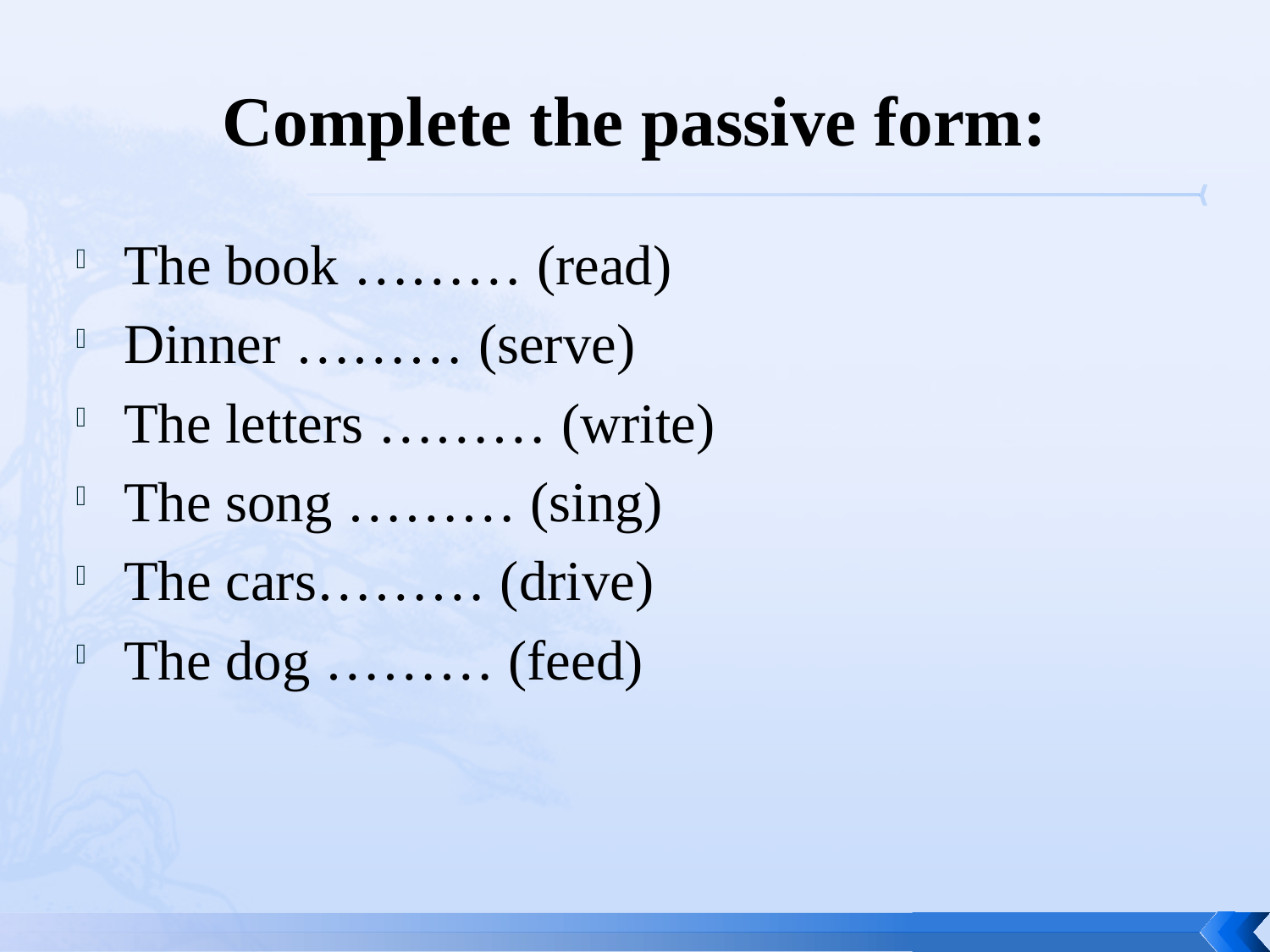

# Complete the passive form:
The book ……… (read)
Dinner ……… (serve)
The letters ……… (write)
The song ……… (sing)
The cars……… (drive)
The dog ……… (feed)